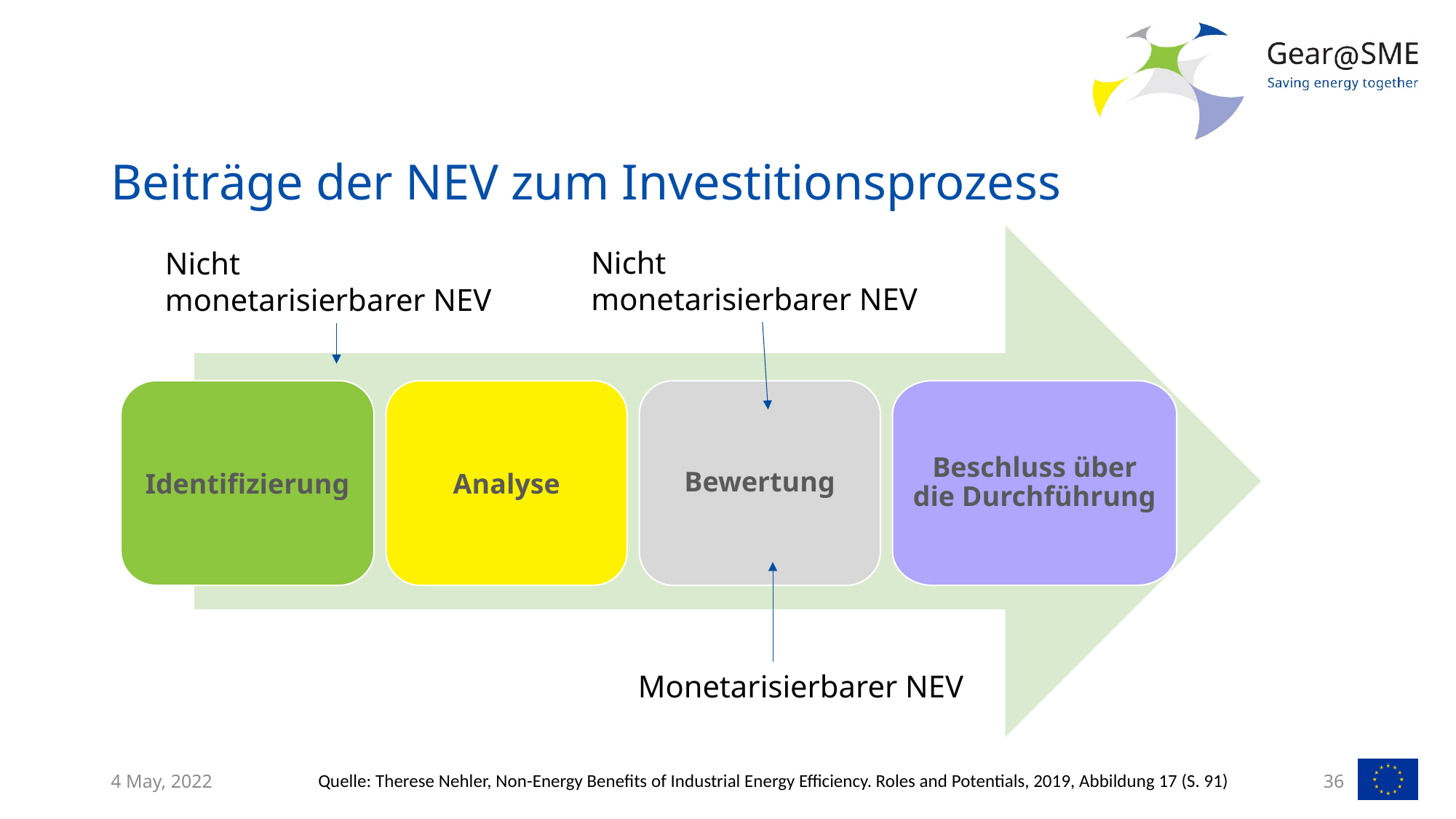

# Beiträge der NEV zum Investitionsprozess

Identifizierung
Analyse
Bewertung
Beschluss über die Durchführung
Nicht monetarisierbarer NEV
Nicht monetarisierbarer NEV
Monetarisierbarer NEV
4 May, 2022
36
Quelle: Therese Nehler, Non-Energy Benefits of Industrial Energy Efficiency. Roles and Potentials, 2019, Abbildung 17 (S. 91)